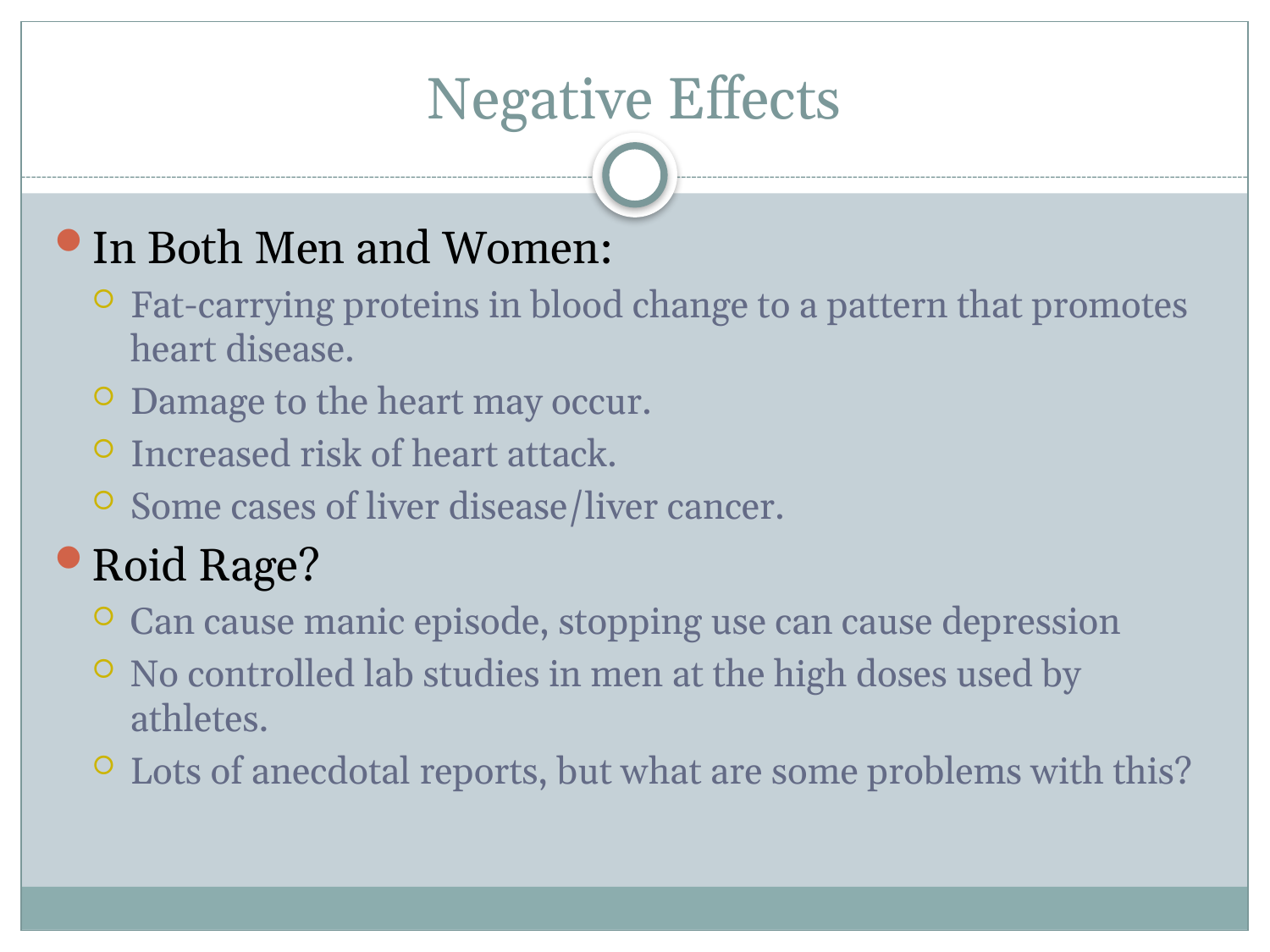

# Negative Effects
In Both Men and Women:
Fat-carrying proteins in blood change to a pattern that promotes heart disease.
Damage to the heart may occur.
Increased risk of heart attack.
Some cases of liver disease/liver cancer.
Roid Rage?
Can cause manic episode, stopping use can cause depression
No controlled lab studies in men at the high doses used by athletes.
Lots of anecdotal reports, but what are some problems with this?